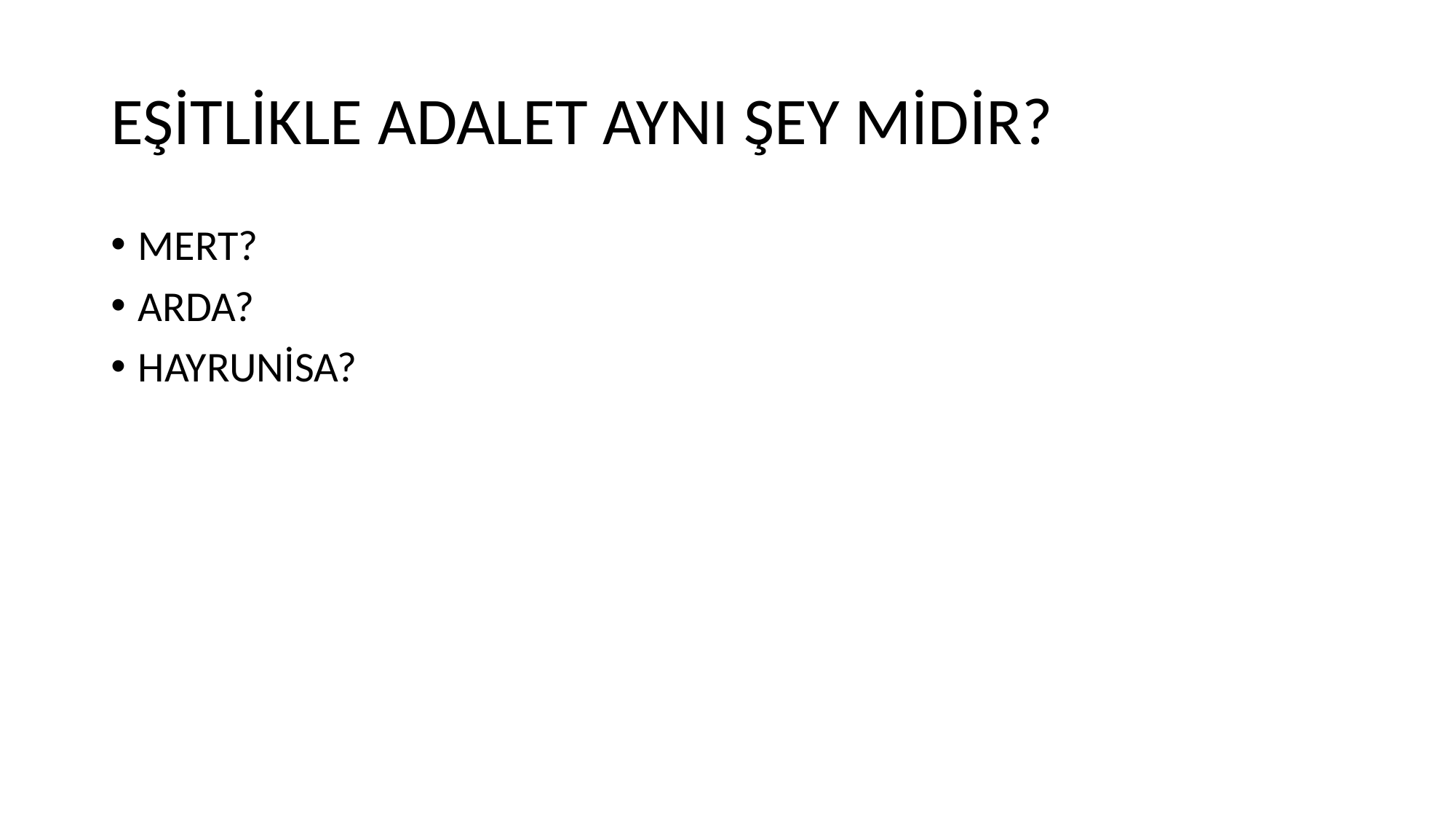

# EŞİTLİKLE ADALET AYNI ŞEY MİDİR?
MERT?
ARDA?
HAYRUNİSA?